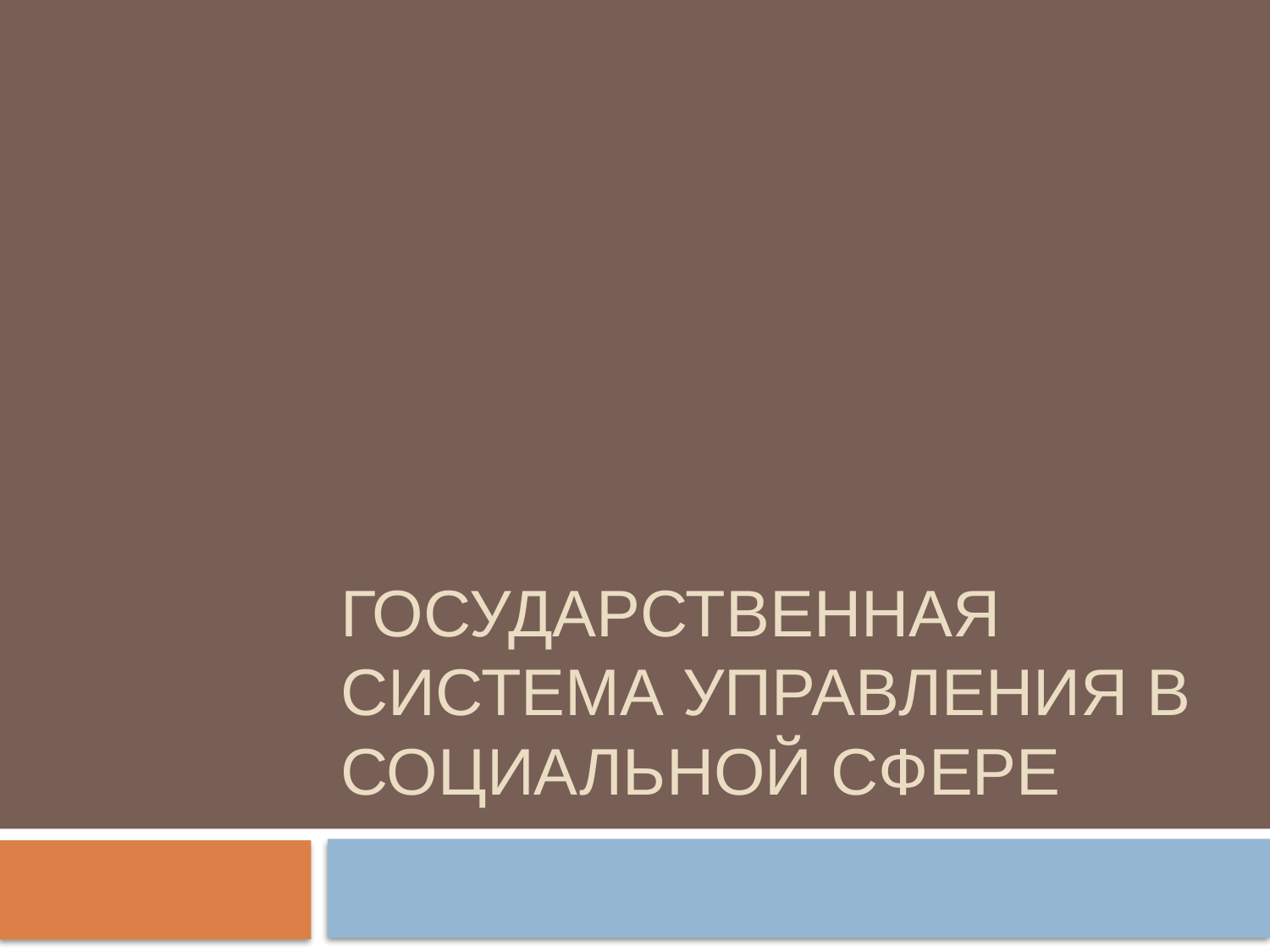

# Государственная система управления в социальной сфере